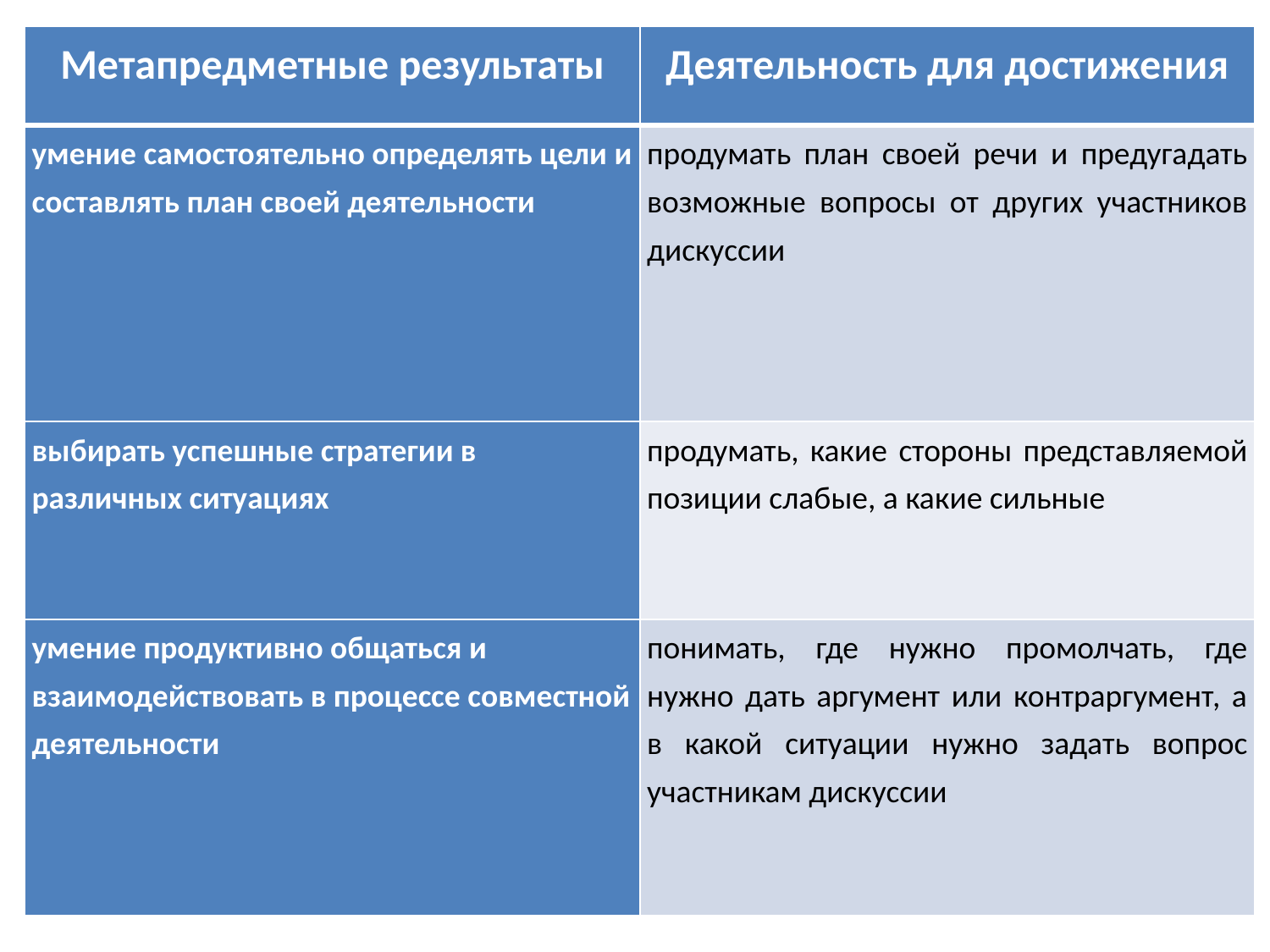

| Метапредметные результаты | Деятельность для достижения |
| --- | --- |
| умение самостоятельно определять цели и составлять план своей деятельности | продумать план своей речи и предугадать возможные вопросы от других участников дискуссии |
| выбирать успешные стратегии в различных ситуациях | продумать, какие стороны представляемой позиции слабые, а какие сильные |
| умение продуктивно общаться и взаимодействовать в процессе совместной деятельности | понимать, где нужно промолчать, где нужно дать аргумент или контраргумент, а в какой ситуации нужно задать вопрос участникам дискуссии |
#